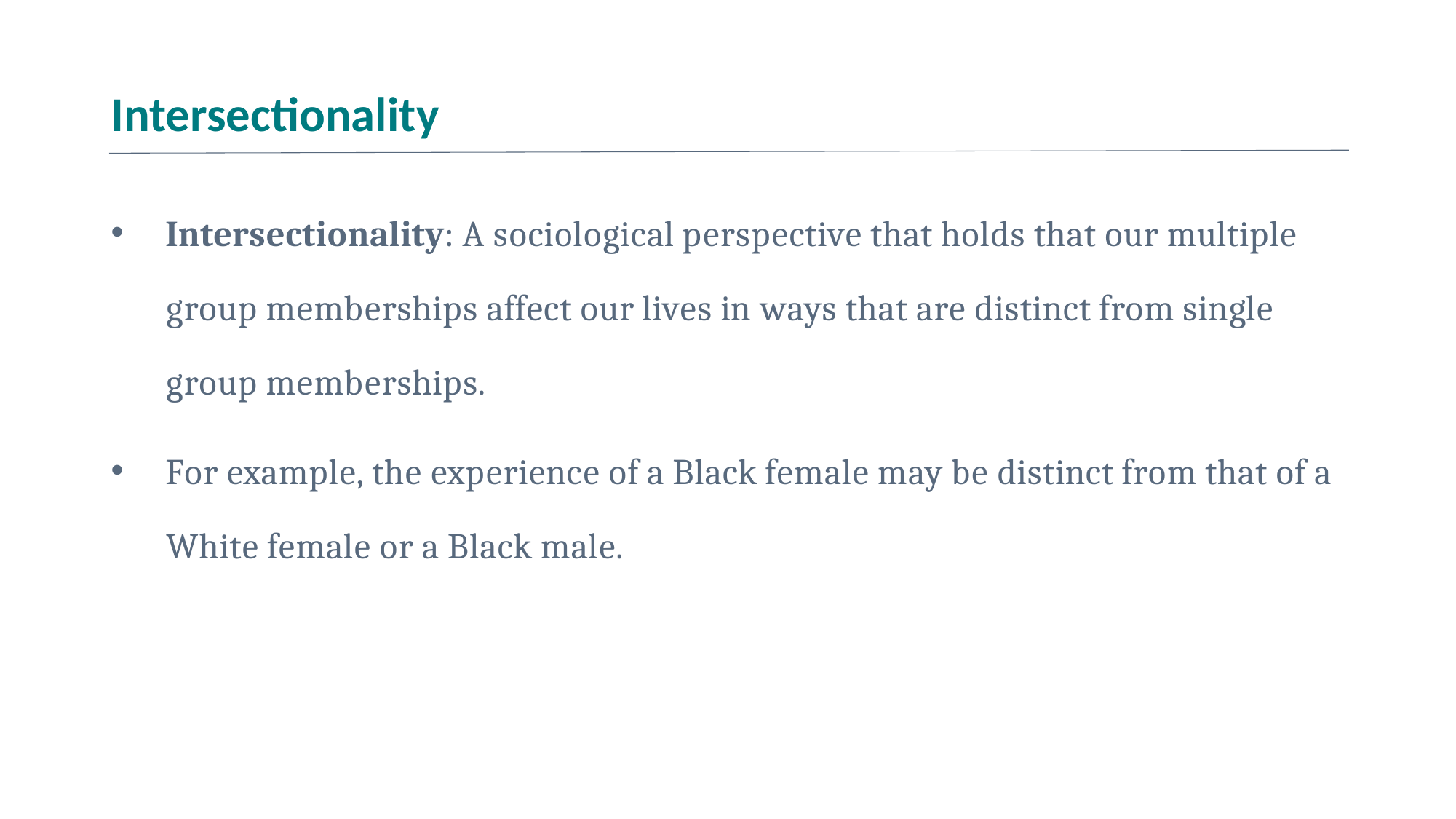

# Intersectionality
Intersectionality: A sociological perspective that holds that our multiple group memberships affect our lives in ways that are distinct from single group memberships.
For example, the experience of a Black female may be distinct from that of a White female or a Black male.